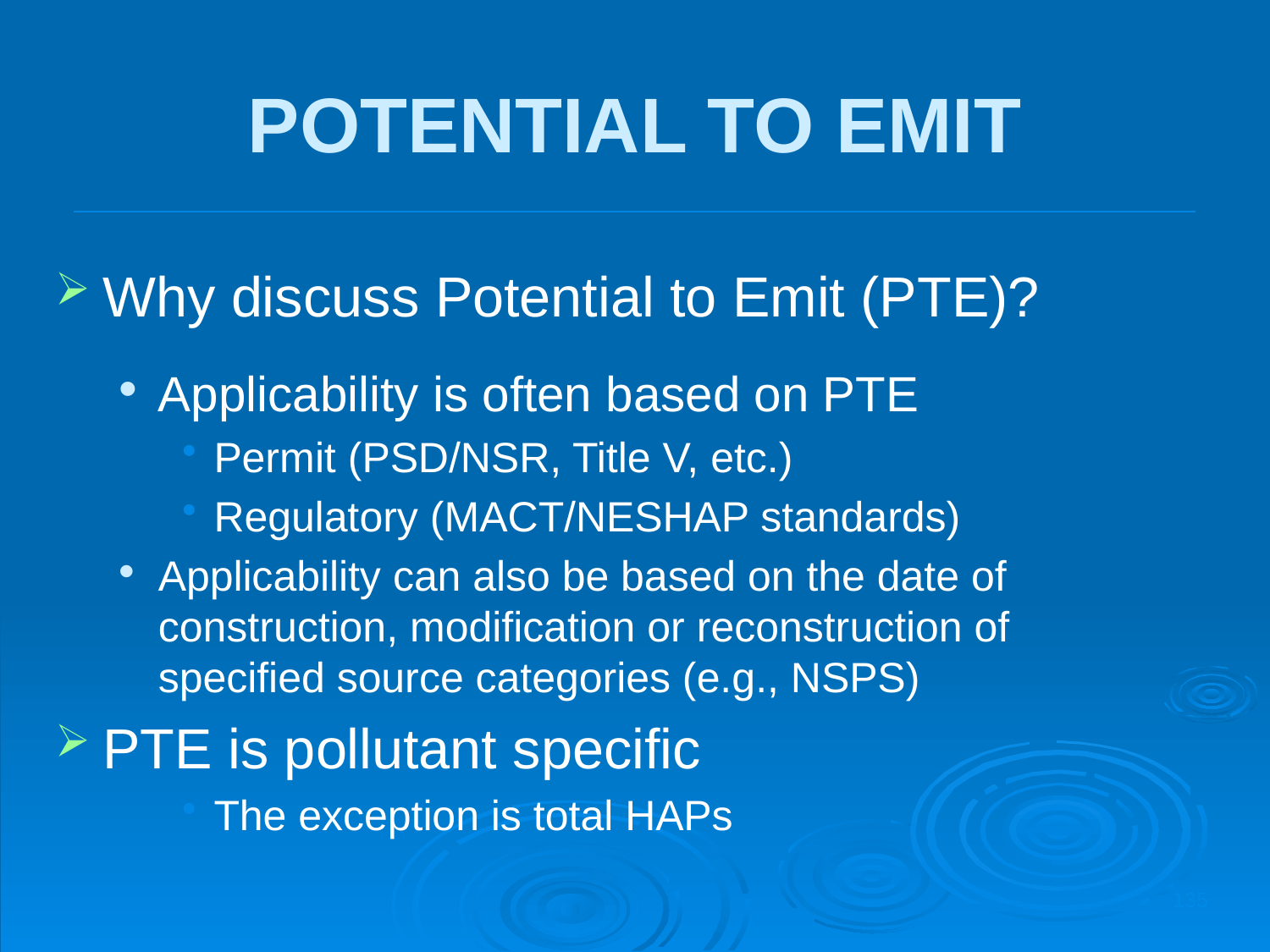

POTENTIAL TO EMIT
Why discuss Potential to Emit (PTE)?

Applicability is often based on PTE
Permit (PSD/NSR, Title V, etc.)
Regulatory (MACT/NESHAP standards)
Applicability can also be based on the date of construction, modification or reconstruction of specified source categories (e.g., NSPS)
PTE is pollutant specific
The exception is total HAPs

135